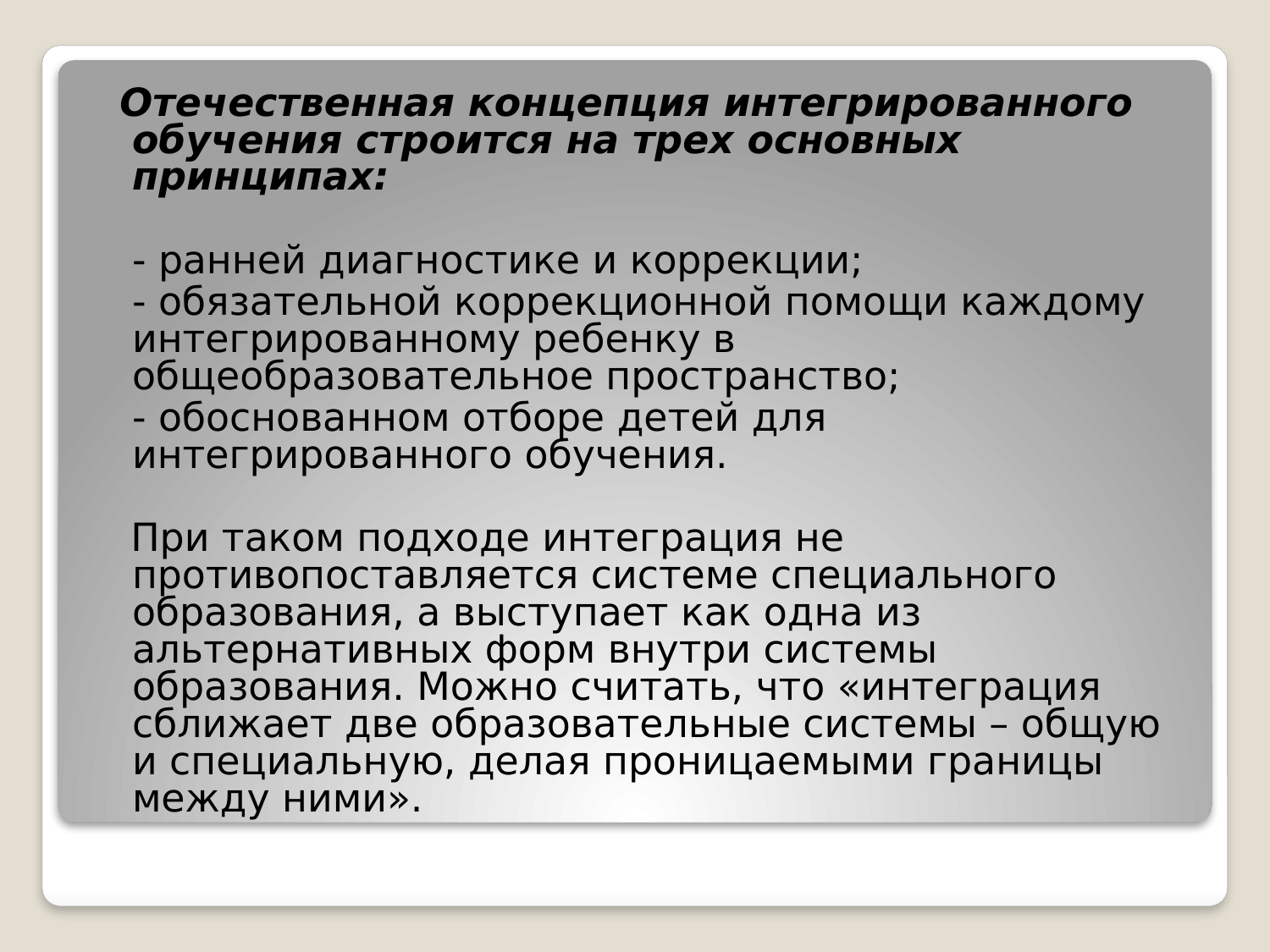

Отечественная концепция интегрированного обучения строится на трех основных принципах:

   - ранней диагностике и коррекции;
   - обязательной коррекционной помощи каждому интегрированному ребенку в общеобразовательное пространство;
   - обоснованном отборе детей для интегрированного обучения.

   При таком подходе интеграция не противопоставляется системе специального образования, а выступает как одна из альтернативных форм внутри системы образования. Можно считать, что «интеграция сближает две образовательные системы – общую и специальную, делая проницаемыми границы между ними».